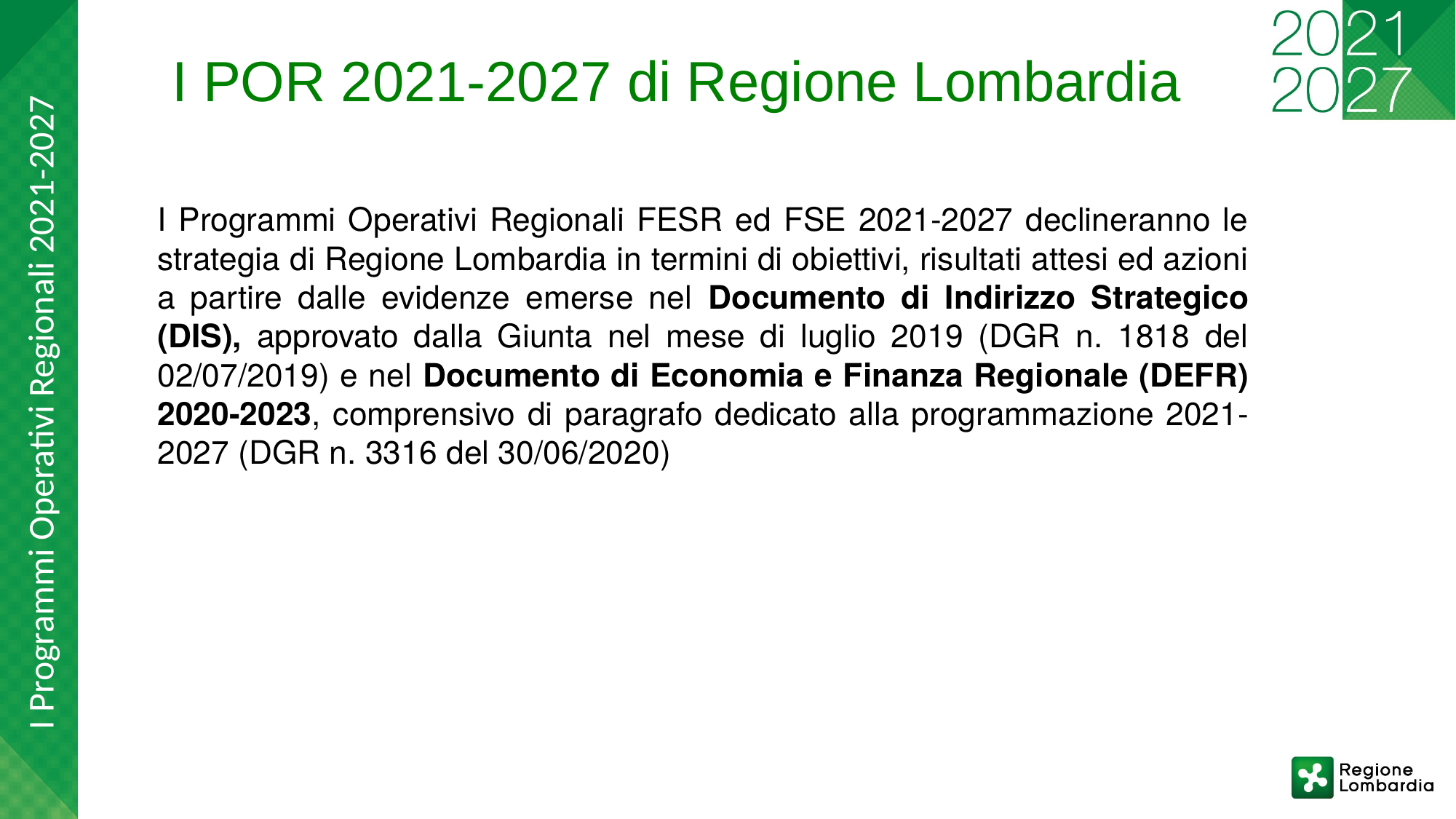

# I POR 2021-2027 di Regione Lombardia

I Programmi Operativi Regionali FESR ed FSE 2021-2027 declineranno le strategia di Regione Lombardia in termini di obiettivi, risultati attesi ed azioni a partire dalle evidenze emerse nel Documento di Indirizzo Strategico (DIS), approvato dalla Giunta nel mese di luglio 2019 (DGR n. 1818 del 02/07/2019) e nel Documento di Economia e Finanza Regionale (DEFR) 2020-2023, comprensivo di paragrafo dedicato alla programmazione 2021-2027 (DGR n. 3316 del 30/06/2020)

I Programmi Operativi Regionali 2021-2027
17